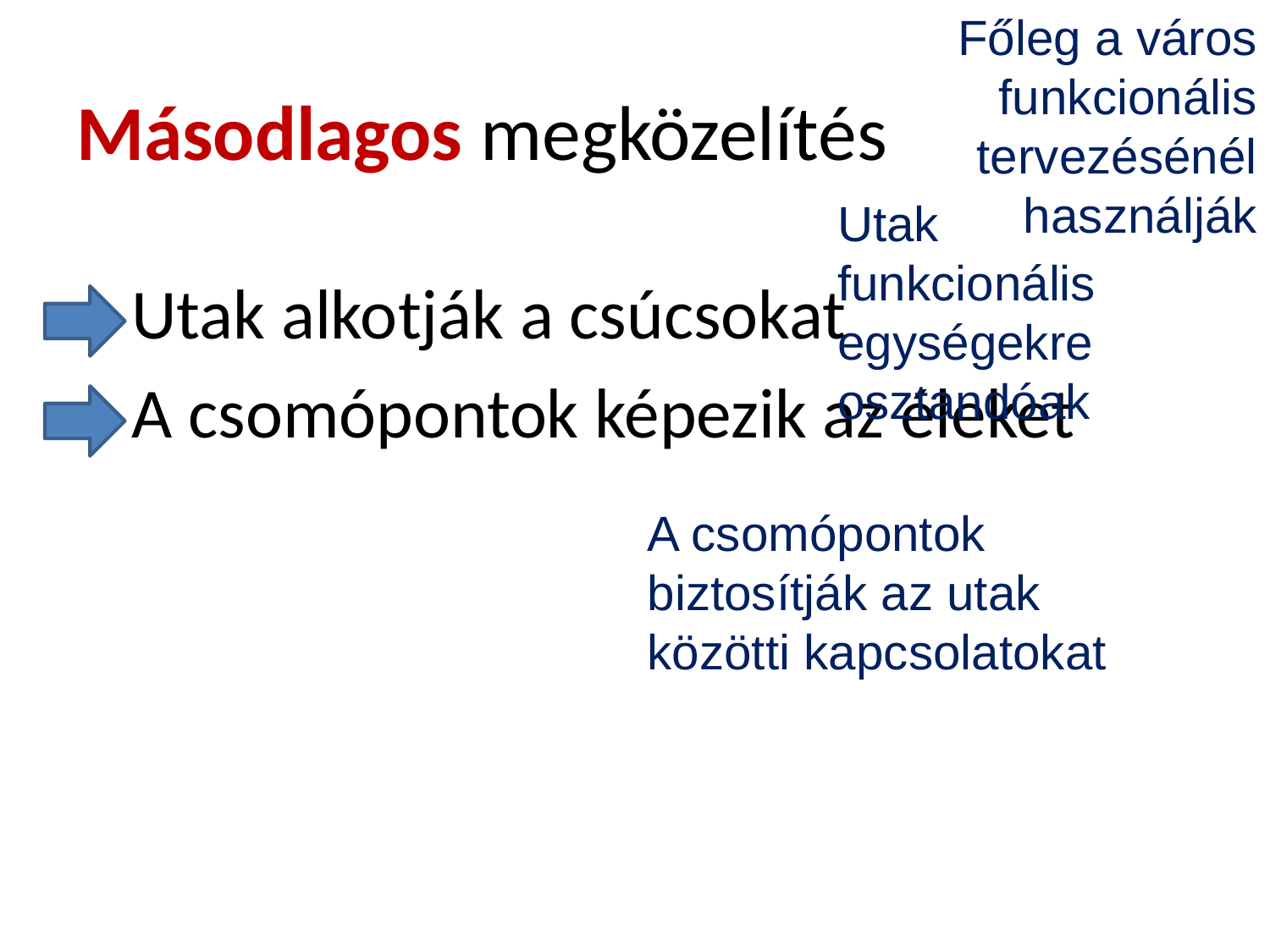

Főleg a város funkcionális tervezésénél használják

Másodlagos megközelítés

Utak alkotják a csúcsokat
A csomópontok képezik az éleket
Utak funkcionális egységekre osztandóak

A csomópontok biztosítják az utak közötti kapcsolatokat